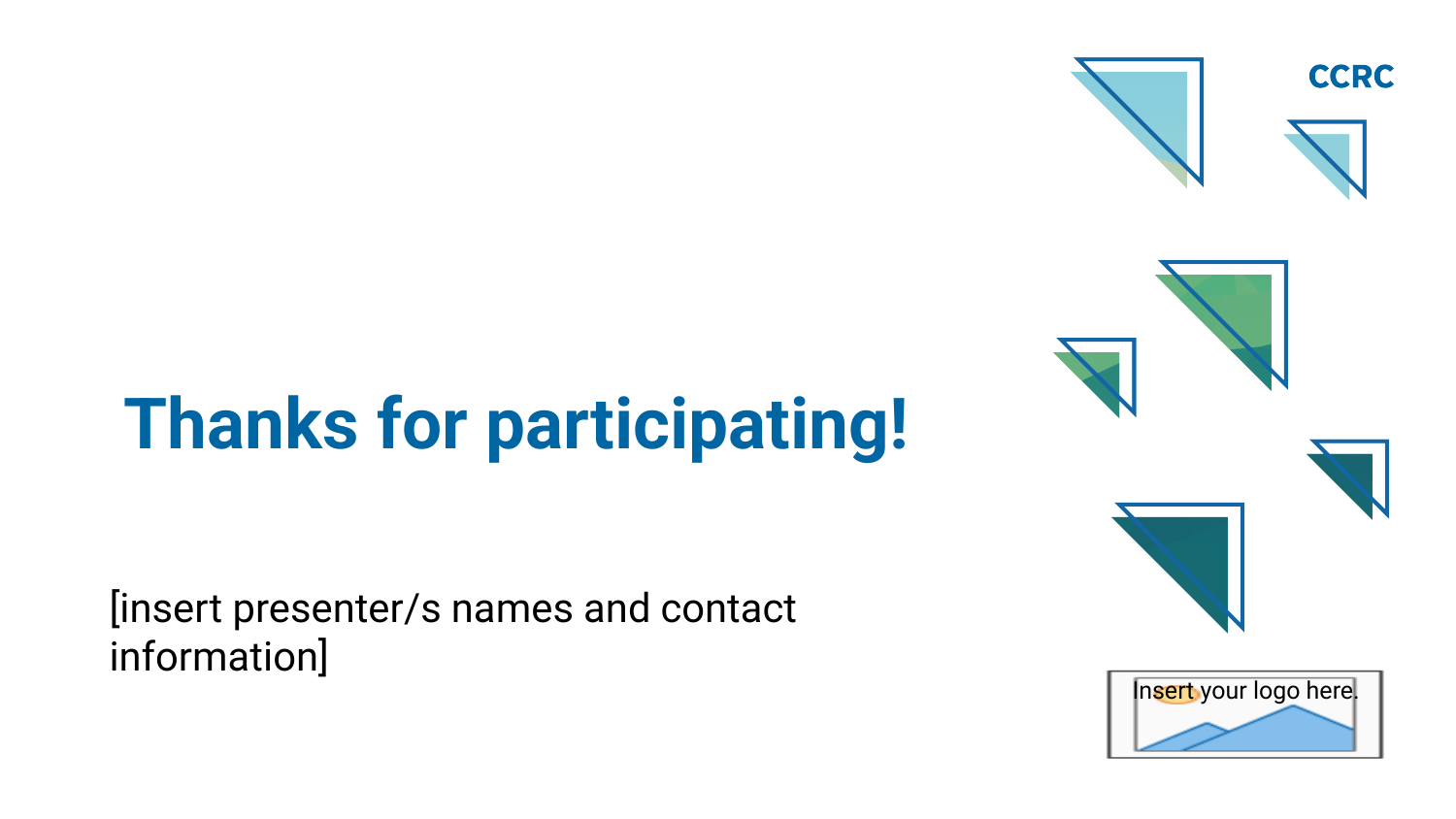

# Thanks for participating!
[insert presenter/s names and contact information]